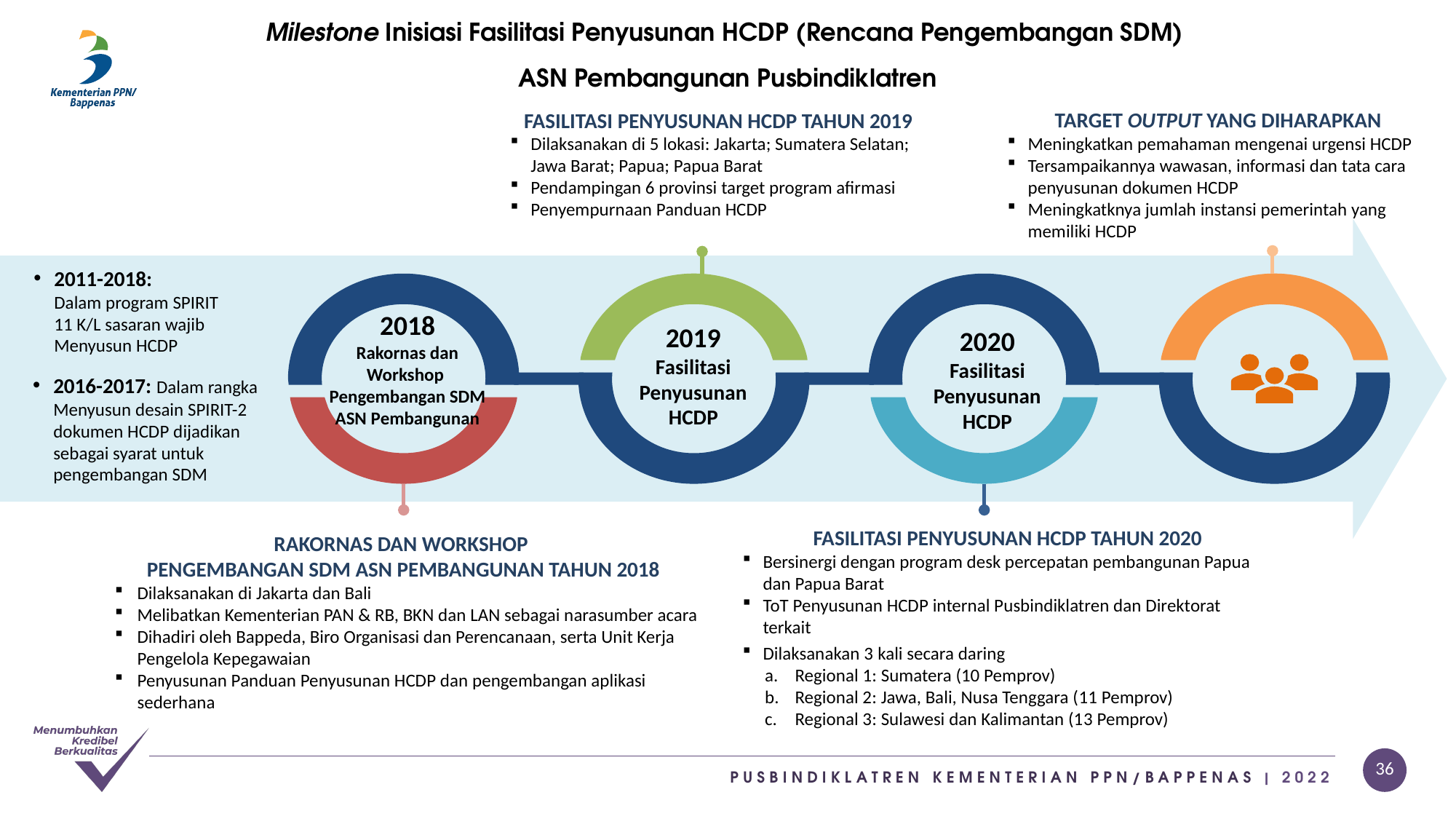

# Milestone Inisiasi Fasilitasi Penyusunan HCDP (Rencana Pengembangan SDM) ASN Pembangunan Pusbindiklatren
TARGET OUTPUT YANG DIHARAPKAN
Meningkatkan pemahaman mengenai urgensi HCDP
Tersampaikannya wawasan, informasi dan tata cara penyusunan dokumen HCDP
Meningkatknya jumlah instansi pemerintah yang memiliki HCDP

FASILITASI PENYUSUNAN HCDP TAHUN 2019
Dilaksanakan di 5 lokasi: Jakarta; Sumatera Selatan; Jawa Barat; Papua; Papua Barat
Pendampingan 6 provinsi target program afirmasi
Penyempurnaan Panduan HCDP

2011-2018:
Dalam program SPIRIT
11 K/L sasaran wajib Menyusun HCDP

2018
Rakornas dan Workshop
Pengembangan SDM ASN Pembangunan
2019
Fasilitasi Penyusunan HCDP
2020
Fasilitasi Penyusunan HCDP

2016-2017: Dalam rangka Menyusun desain SPIRIT-2 dokumen HCDP dijadikan sebagai syarat untuk pengembangan SDM
FASILITASI PENYUSUNAN HCDP TAHUN 2020
Bersinergi dengan program desk percepatan pembangunan Papua dan Papua Barat
ToT Penyusunan HCDP internal Pusbindiklatren dan Direktorat terkait
Dilaksanakan 3 kali secara daring
Regional 1: Sumatera (10 Pemprov)
Regional 2: Jawa, Bali, Nusa Tenggara (11 Pemprov)
Regional 3: Sulawesi dan Kalimantan (13 Pemprov)

RAKORNAS DAN WORKSHOP
PENGEMBANGAN SDM ASN PEMBANGUNAN TAHUN 2018
Dilaksanakan di Jakarta dan Bali
Melibatkan Kementerian PAN & RB, BKN dan LAN sebagai narasumber acara
Dihadiri oleh Bappeda, Biro Organisasi dan Perencanaan, serta Unit Kerja Pengelola Kepegawaian
Penyusunan Panduan Penyusunan HCDP dan pengembangan aplikasi sederhana
36